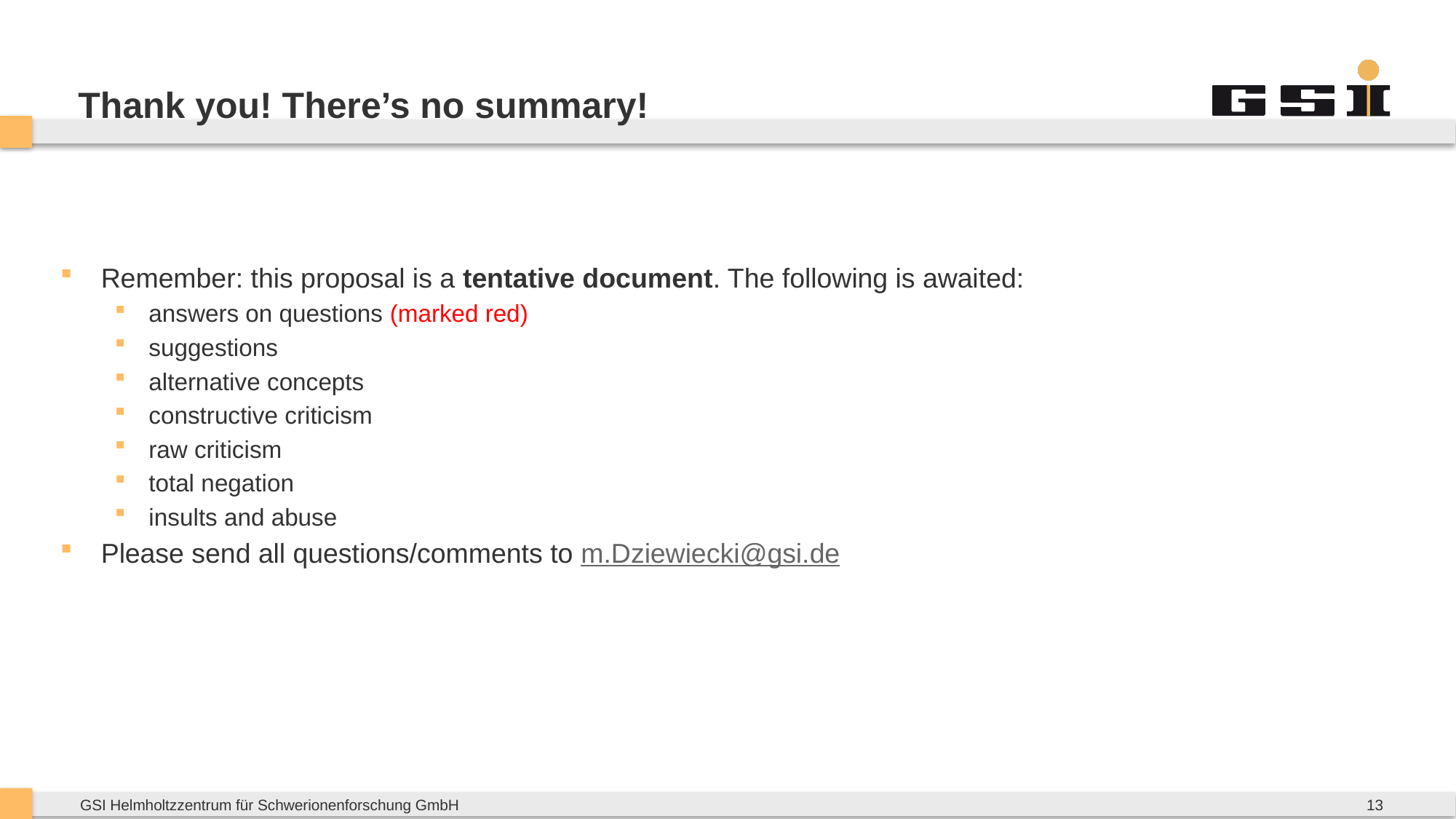

# Thank you! There’s no summary!
Remember: this proposal is a tentative document. The following is awaited:
answers on questions (marked red)
suggestions
alternative concepts
constructive criticism
raw criticism
total negation
insults and abuse
Please send all questions/comments to m.Dziewiecki@gsi.de

13